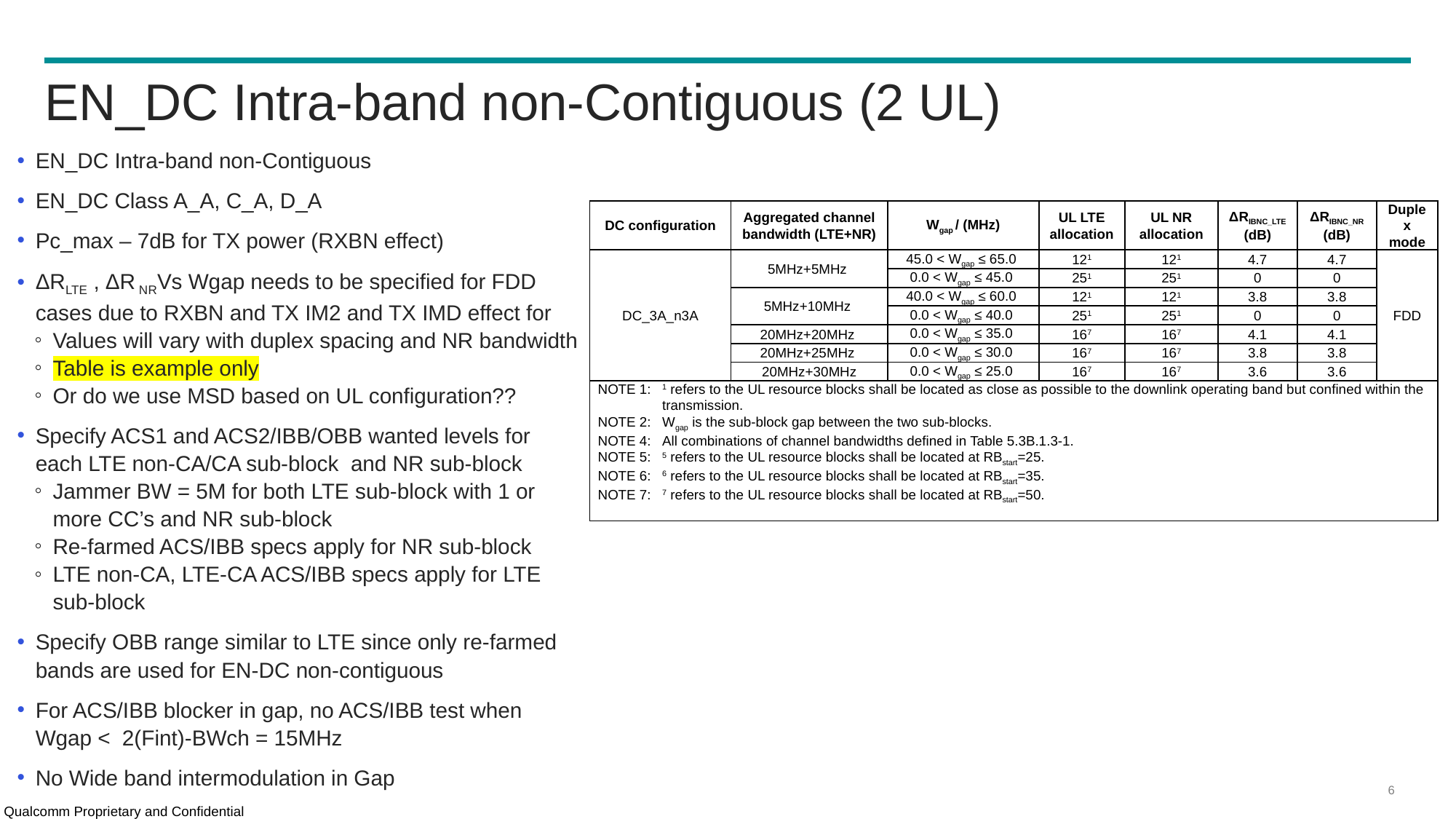

# EN_DC Intra-band non-Contiguous (2 UL)
EN_DC Intra-band non-Contiguous
EN_DC Class A_A, C_A, D_A
Pc_max – 7dB for TX power (RXBN effect)
ΔRLTE , ΔR NRVs Wgap needs to be specified for FDD cases due to RXBN and TX IM2 and TX IMD effect for
Values will vary with duplex spacing and NR bandwidth
Table is example only
Or do we use MSD based on UL configuration??
Specify ACS1 and ACS2/IBB/OBB wanted levels for each LTE non-CA/CA sub-block  and NR sub-block
Jammer BW = 5M for both LTE sub-block with 1 or more CC’s and NR sub-block
Re-farmed ACS/IBB specs apply for NR sub-block
LTE non-CA, LTE-CA ACS/IBB specs apply for LTE sub-block
Specify OBB range similar to LTE since only re-farmed bands are used for EN-DC non-contiguous
For ACS/IBB blocker in gap, no ACS/IBB test when Wgap <  2(Fint)-BWch = 15MHz
No Wide band intermodulation in Gap
| DC configuration | Aggregated channel bandwidth (LTE+NR) | Wgap / (MHz) | UL LTE allocation | UL NR allocation | ΔRIBNC\_LTE (dB) | ΔRIBNC\_NR (dB) | Duplex mode |
| --- | --- | --- | --- | --- | --- | --- | --- |
| DC\_3A\_n3A | 5MHz+5MHz | 45.0 < Wgap ≤ 65.0 | 121 | 121 | 4.7 | 4.7 | FDD |
|  |  | 0.0 < Wgap ≤ 45.0 | 251 | 251 | 0 | 0 |  |
|  | 5MHz+10MHz | 40.0 < Wgap ≤ 60.0 | 121 | 121 | 3.8 | 3.8 |  |
|  |  | 0.0 < Wgap ≤ 40.0 | 251 | 251 | 0 | 0 |  |
|  | 20MHz+20MHz | 0.0 < Wgap ≤ 35.0 | 167 | 167 | 4.1 | 4.1 |  |
|  | 20MHz+25MHz | 0.0 < Wgap ≤ 30.0 | 167 | 167 | 3.8 | 3.8 |  |
|  | 20MHz+30MHz | 0.0 < Wgap ≤ 25.0 | 167 | 167 | 3.6 | 3.6 |  |
| NOTE 1: 1 refers to the UL resource blocks shall be located as close as possible to the downlink operating band but confined within the transmission. NOTE 2: Wgap is the sub-block gap between the two sub-blocks. NOTE 4: All combinations of channel bandwidths defined in Table 5.3B.1.3-1. NOTE 5: 5 refers to the UL resource blocks shall be located at RBstart=25. NOTE 6: 6 refers to the UL resource blocks shall be located at RBstart=35. NOTE 7: 7 refers to the UL resource blocks shall be located at RBstart=50. |  |  |  |  |  |  |  |